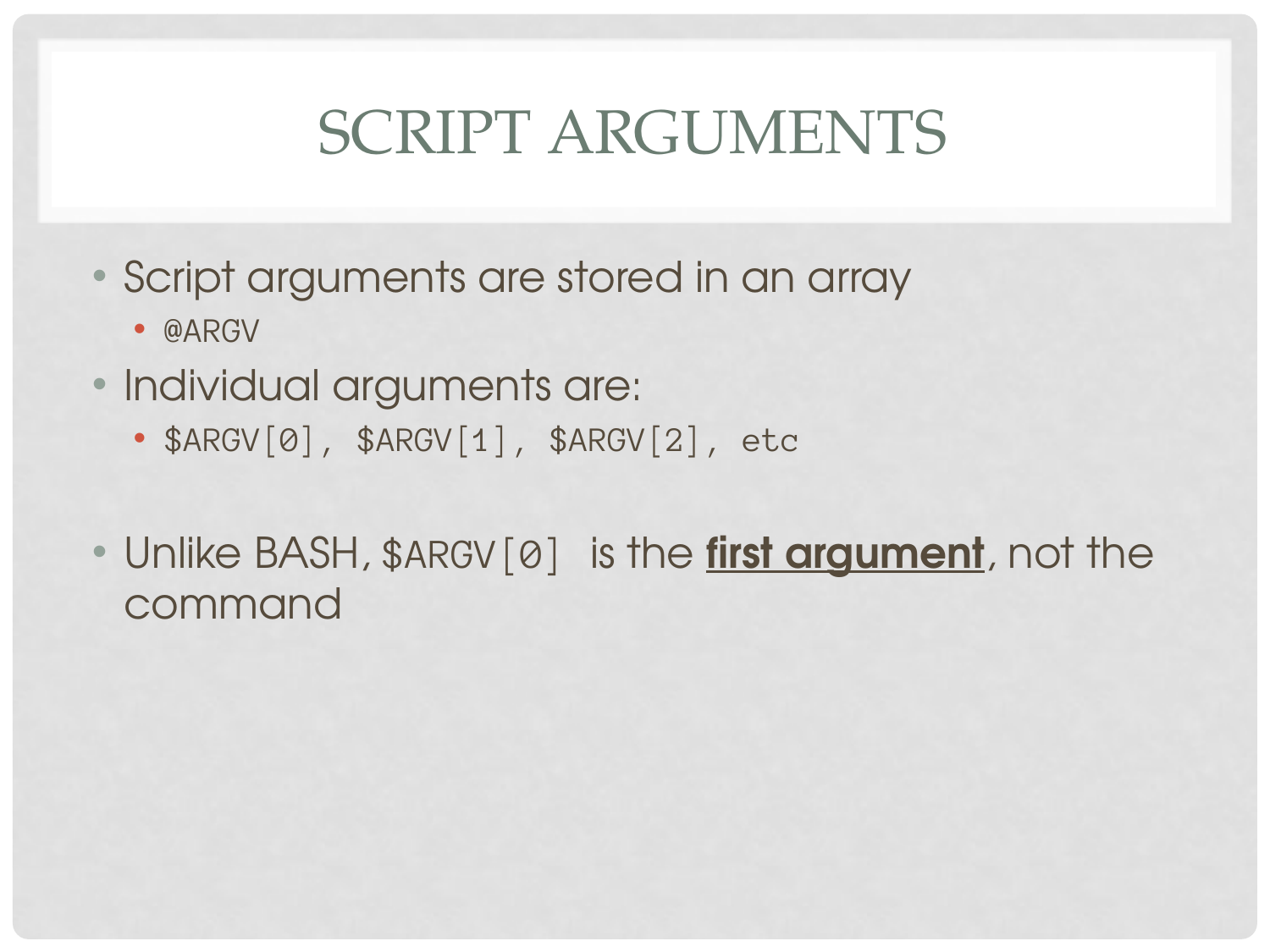

# Script arguments
Script arguments are stored in an array
@ARGV
Individual arguments are:
$ARGV[0], $ARGV[1], $ARGV[2], etc

Unlike BASH, $ARGV[0] is the first argument, not the command